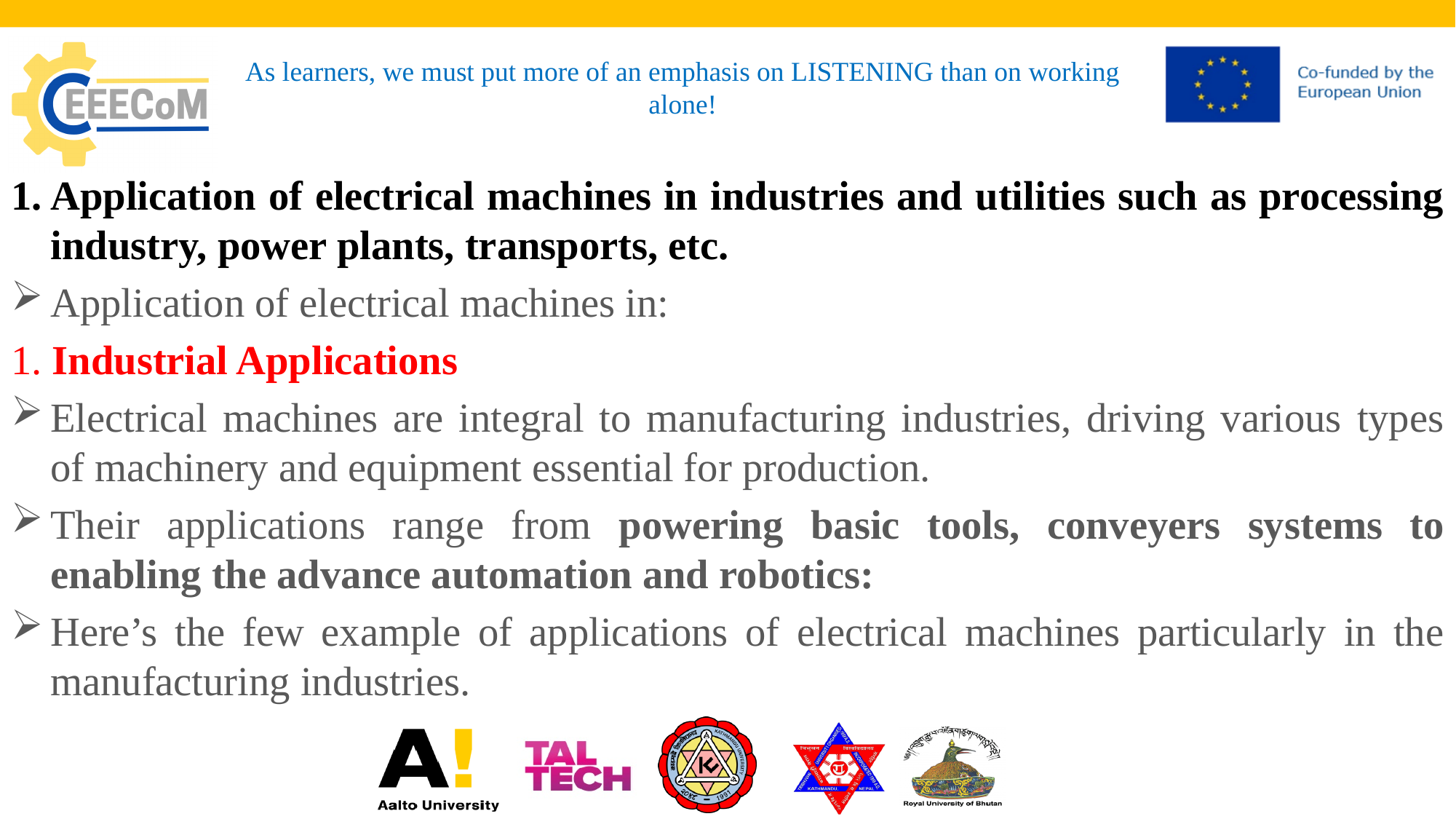

# As learners, we must put more of an emphasis on LISTENING than on working alone!
Application of electrical machines in industries and utilities such as processing industry, power plants, transports, etc.
Application of electrical machines in:
1. Industrial Applications
Electrical machines are integral to manufacturing industries, driving various types of machinery and equipment essential for production.
Their applications range from powering basic tools, conveyers systems to enabling the advance automation and robotics:
Here’s the few example of applications of electrical machines particularly in the manufacturing industries.